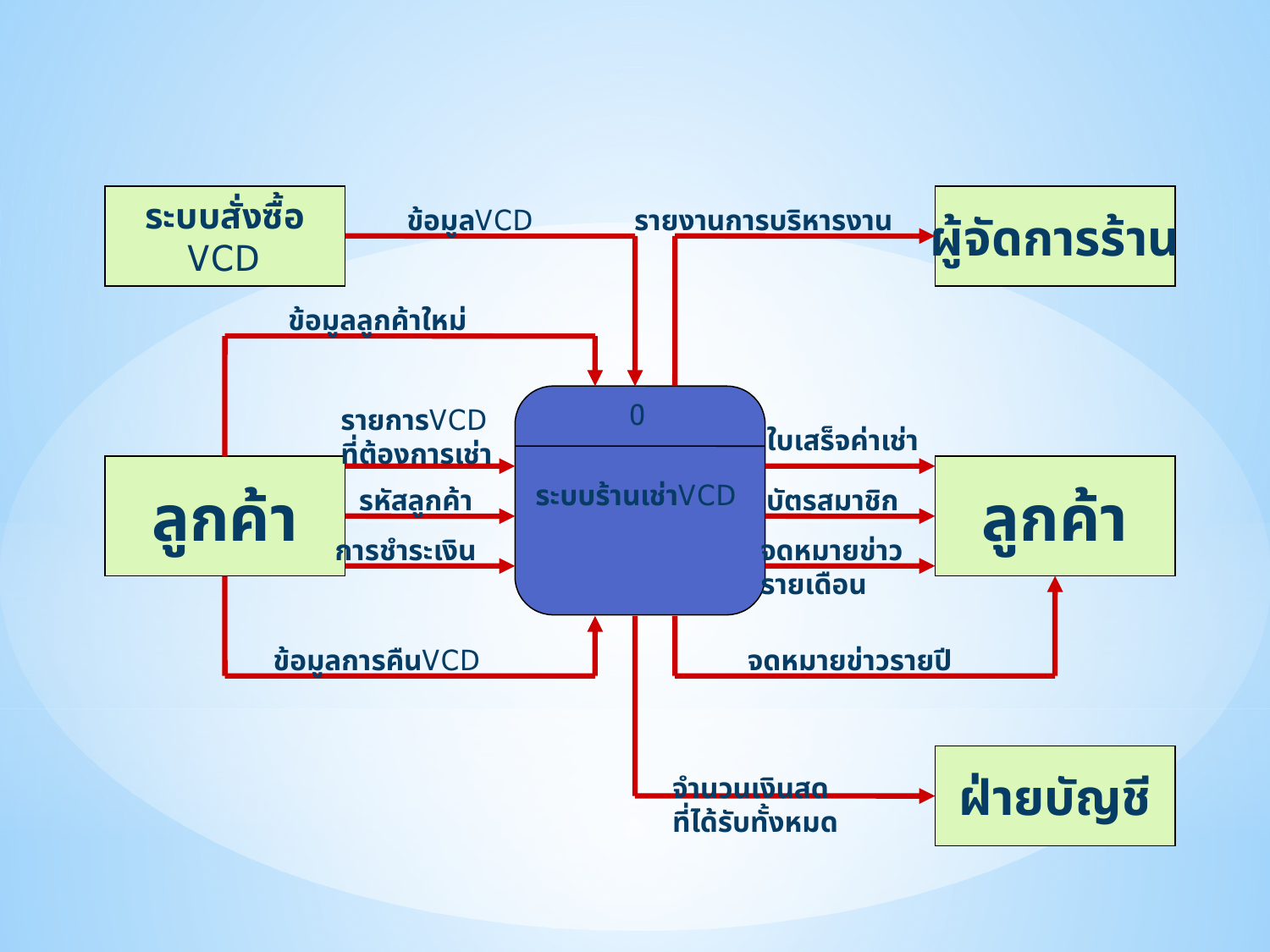

ระบบสั่งซื้อ
VCD
ผู้จัดการร้าน
ข้อมูลVCD
รายงานการบริหารงาน

ข้อมูลลูกค้าใหม่

0
ระบบร้านเช่าVCD

รายการVCD
ที่ต้องการเช่า
ใบเสร็จค่าเช่า
ลูกค้า
ลูกค้า

รหัสลูกค้า
บัตรสมาชิก

การชำระเงิน
จดหมายข่าว
รายเดือน

ข้อมูลการคืนVCD
จดหมายข่าวรายปี

ฝ่ายบัญชี
จำนวนเงินสด
ที่ได้รับทั้งหมด